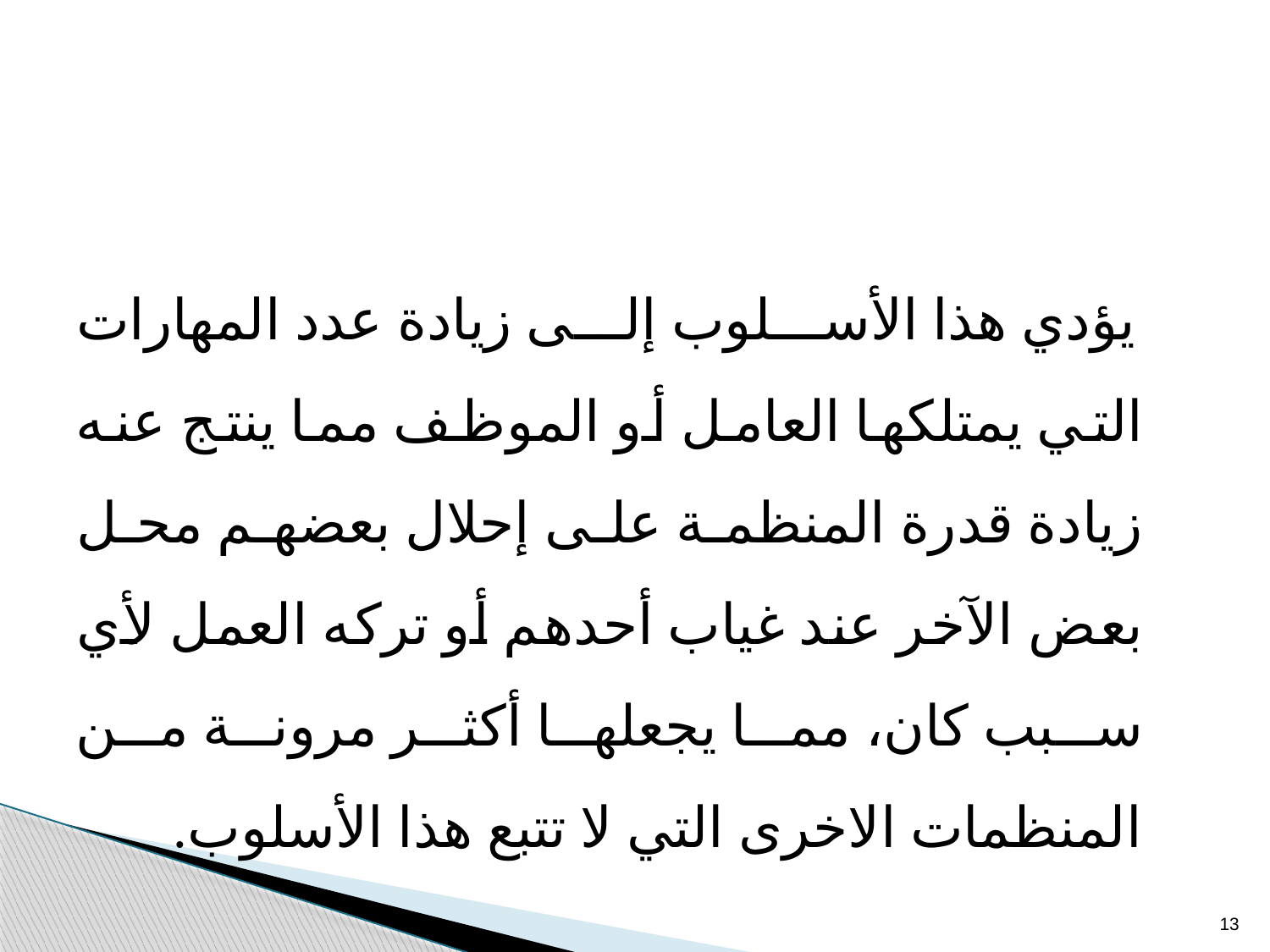

يؤدي هذا الأسلوب إلى زيادة عدد المهارات التي يمتلكها العامل أو الموظف مما ينتج عنه زيادة قدرة المنظمة على إحلال بعضهم محل بعض الآخر عند غياب أحدهم أو تركه العمل لأي سبب كان، مما يجعلها أكثر مرونة من المنظمات الاخرى التي لا تتبع هذا الأسلوب.
13